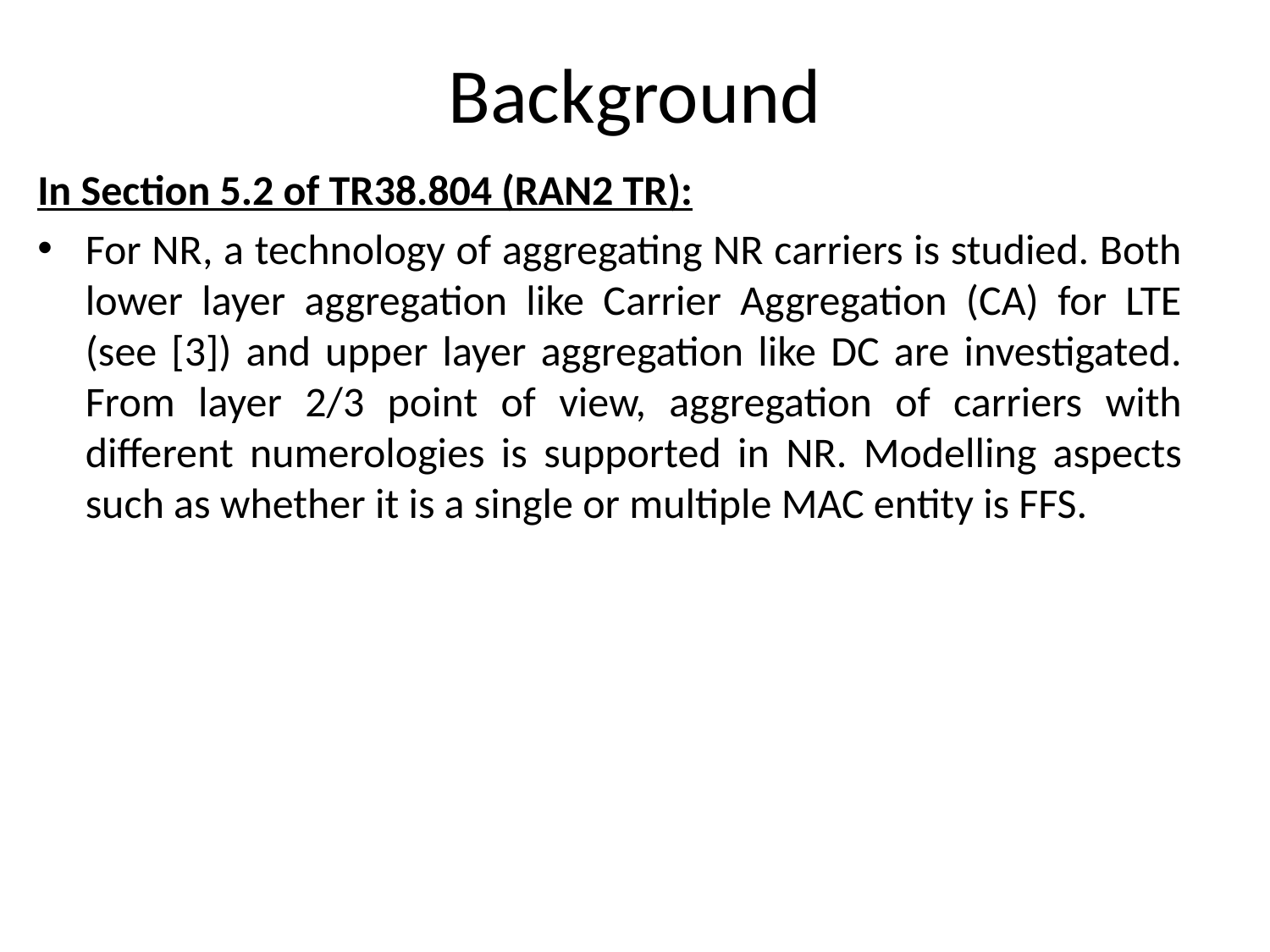

# Background
In Section 5.2 of TR38.804 (RAN2 TR):
For NR, a technology of aggregating NR carriers is studied. Both lower layer aggregation like Carrier Aggregation (CA) for LTE (see [3]) and upper layer aggregation like DC are investigated. From layer 2/3 point of view, aggregation of carriers with different numerologies is supported in NR. Modelling aspects such as whether it is a single or multiple MAC entity is FFS.